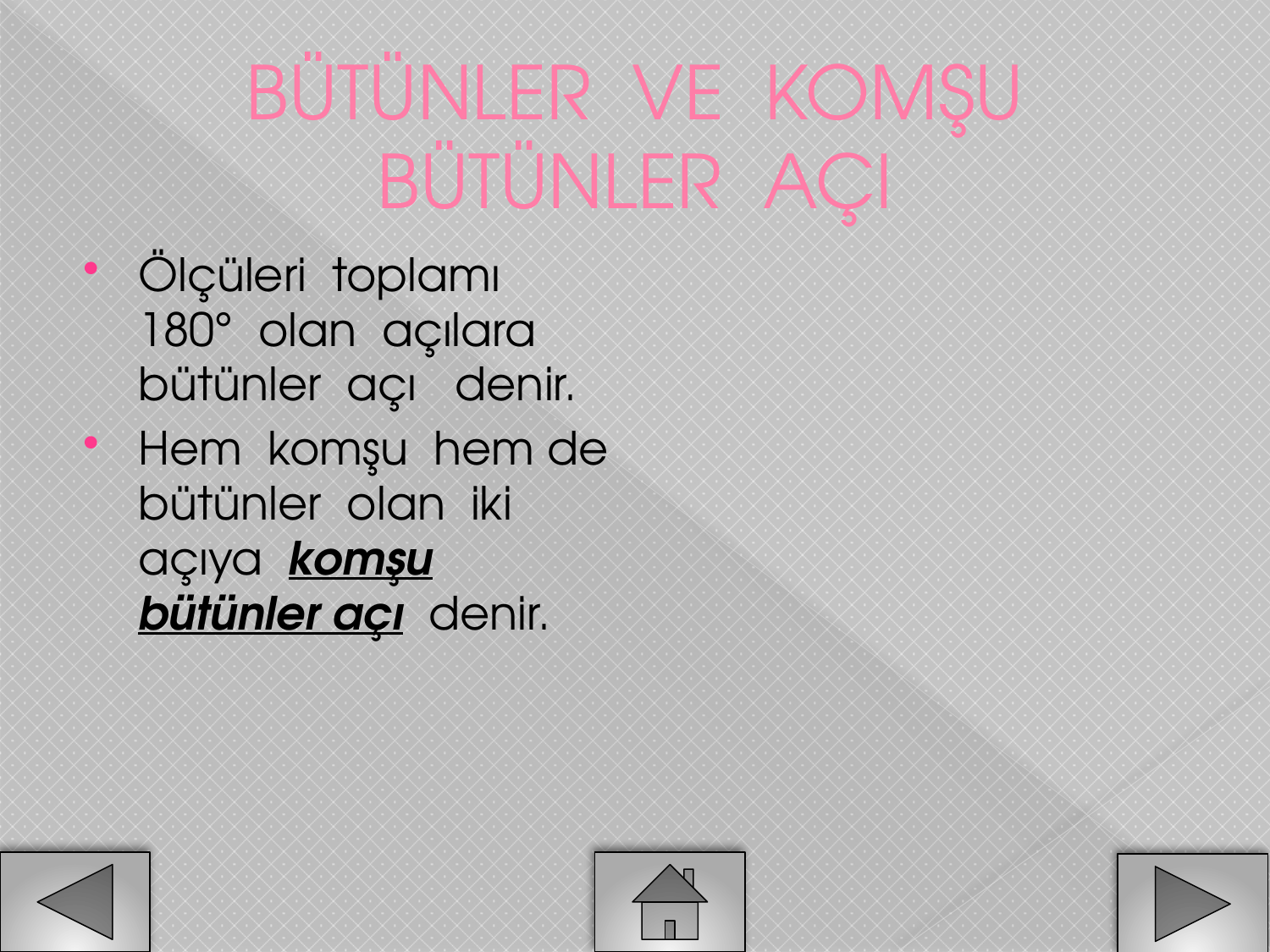

# BÜTÜNLER  VE  KOMŞU BÜTÜNLER  AÇI
Ölçüleri  toplamı  180°  olan  açılara bütünler  açı   denir.
Hem  komşu  hem de bütünler  olan  iki açıya  komşu bütünler açı  denir.